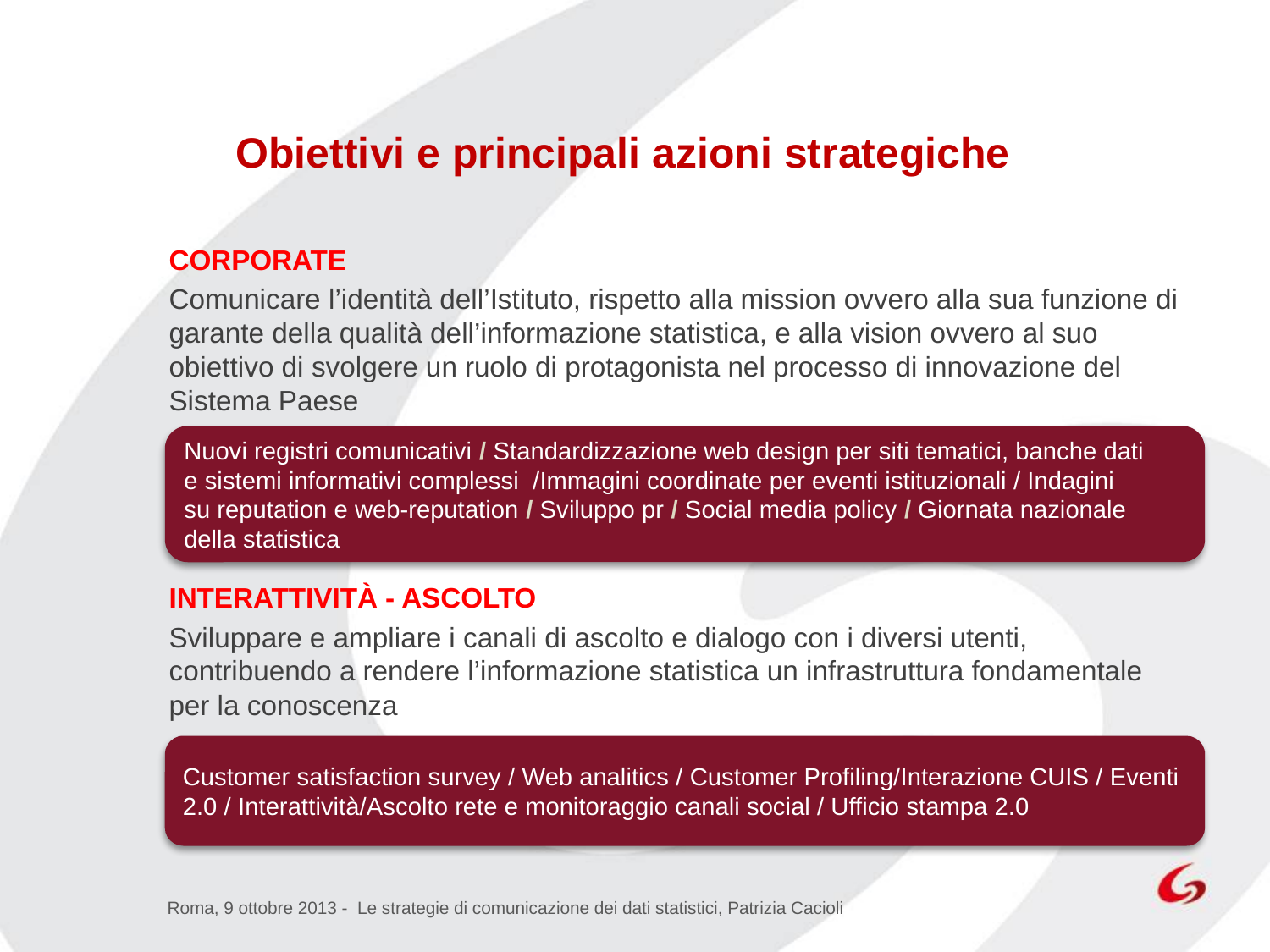

Obiettivi e principali azioni strategiche
CORPORATE
Comunicare l’identità dell’Istituto, rispetto alla mission ovvero alla sua funzione di garante della qualità dell’informazione statistica, e alla vision ovvero al suo obiettivo di svolgere un ruolo di protagonista nel processo di innovazione del Sistema Paese

INTERATTIVITÀ - ASCOLTO
Sviluppare e ampliare i canali di ascolto e dialogo con i diversi utenti, contribuendo a rendere l’informazione statistica un infrastruttura fondamentale per la conoscenza

Nuovi registri comunicativi / Standardizzazione web design per siti tematici, banche dati
e sistemi informativi complessi  /Immagini coordinate per eventi istituzionali / Indagini
su reputation e web-reputation / Sviluppo pr / Social media policy / Giornata nazionale
della statistica
Customer satisfaction survey / Web analitics / Customer Profiling/Interazione CUIS / Eventi 2.0 / Interattività/Ascolto rete e monitoraggio canali social / Ufficio stampa 2.0
Roma, 9 ottobre 2013 -  Le strategie di comunicazione dei dati statistici, Patrizia Cacioli